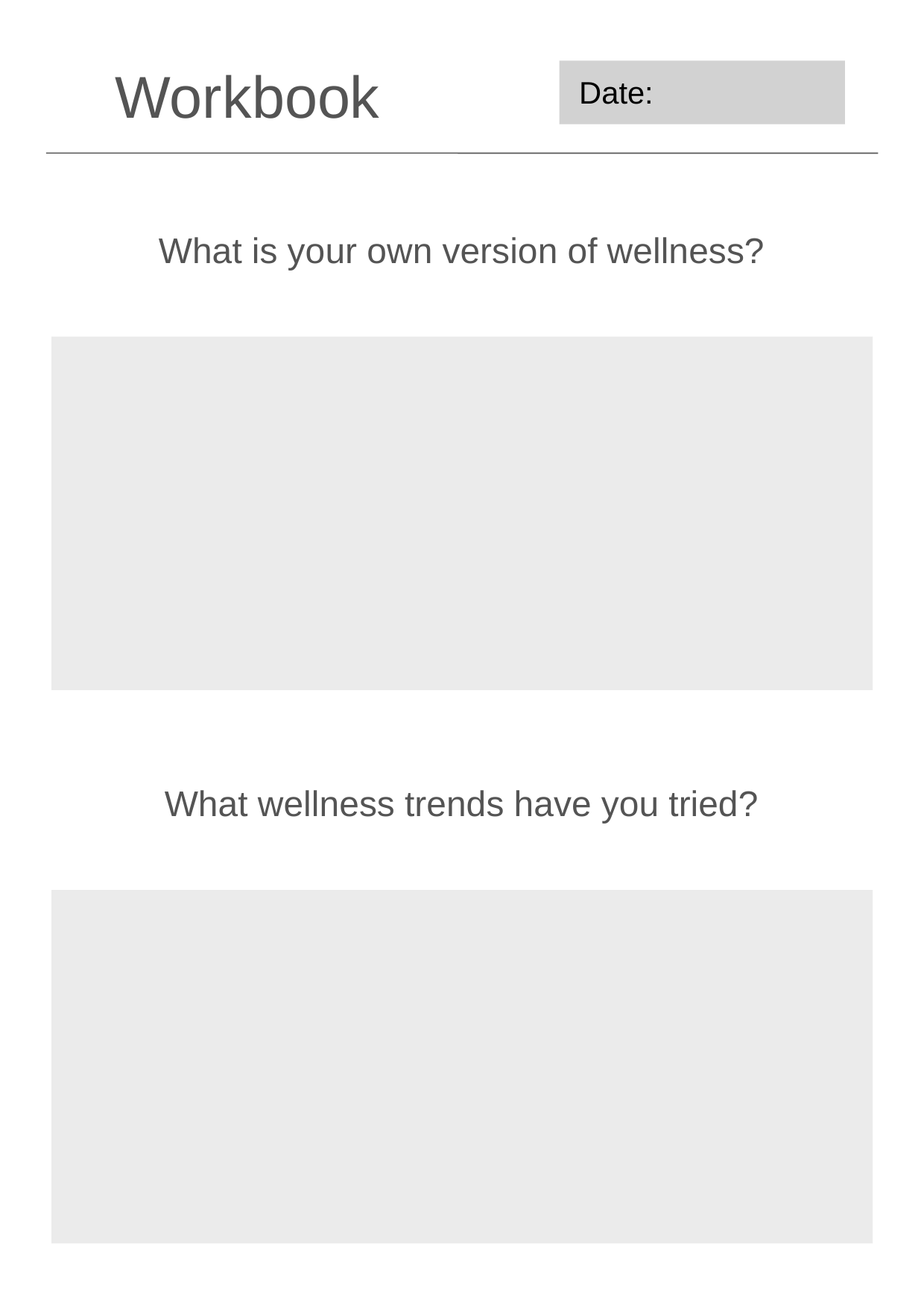

Workbook

Date:

What is your own version of wellness?

What wellness trends have you tried?